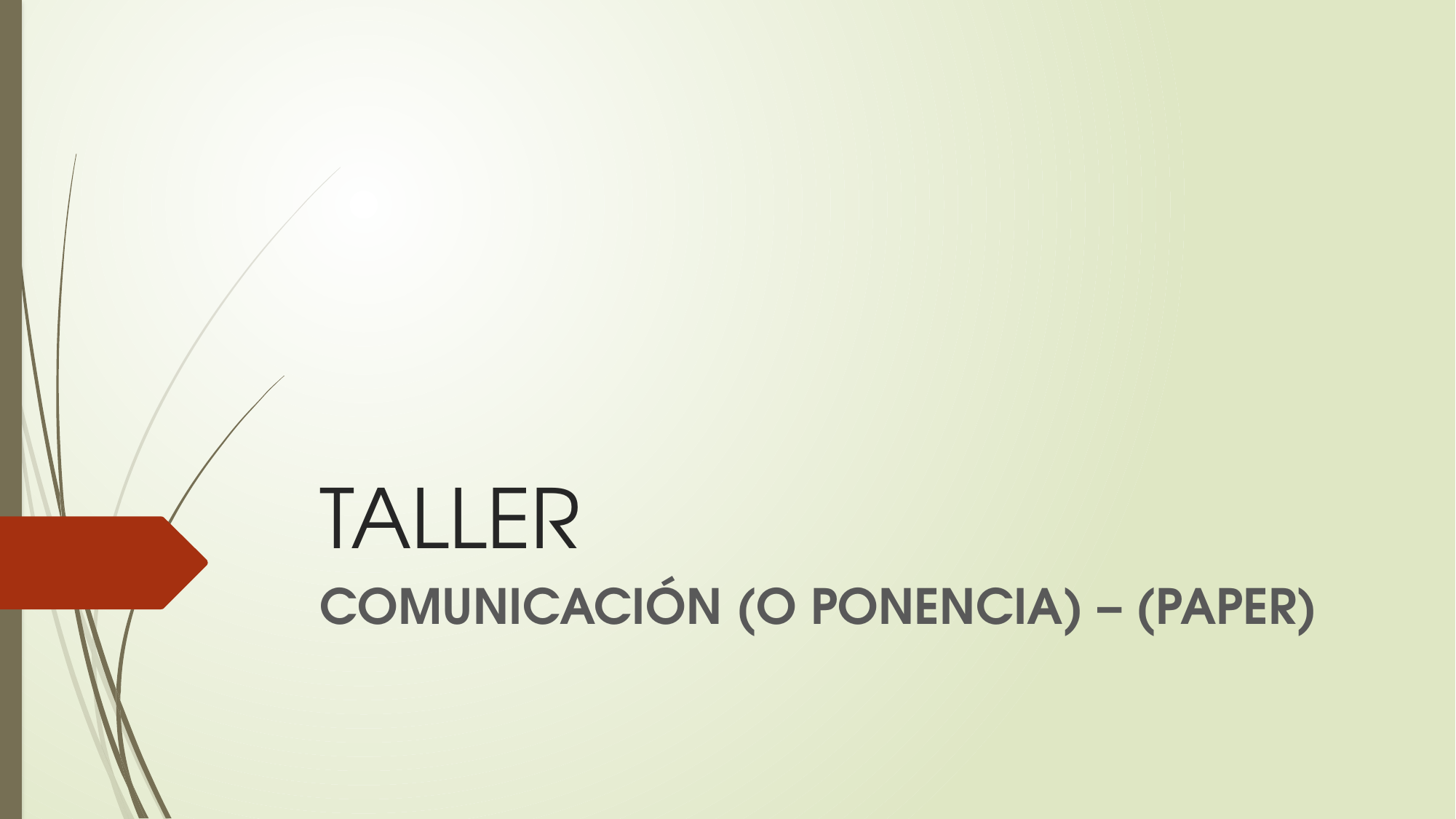

# TALLER
COMUNICACIÓN (O PONENCIA) – (PAPER)